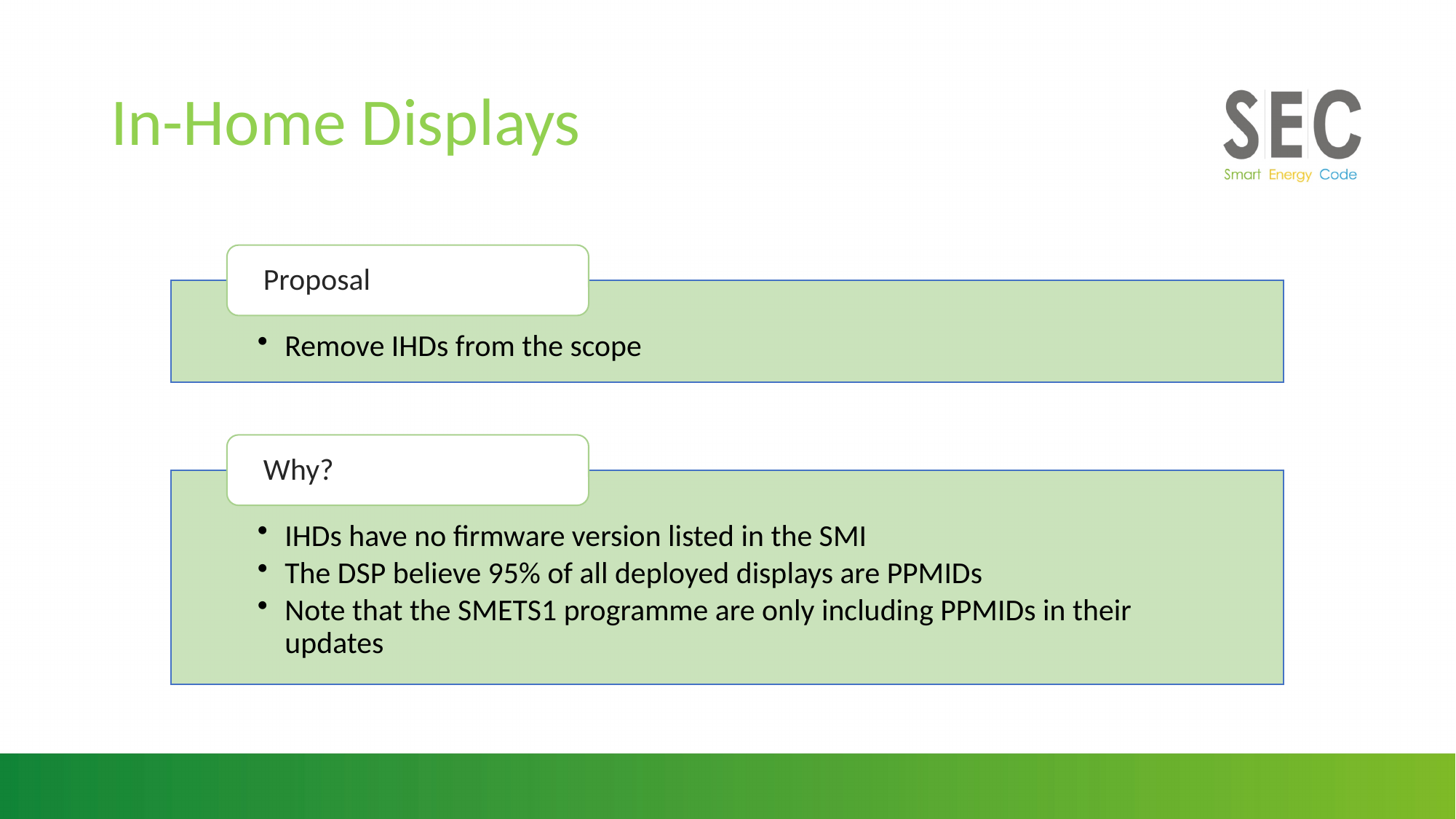

# In-Home Displays
Remove IHDs from the scope
Proposal

IHDs have no firmware version listed in the SMI
The DSP believe 95% of all deployed displays are PPMIDs
Note that the SMETS1 programme are only including PPMIDs in their updates
Why?